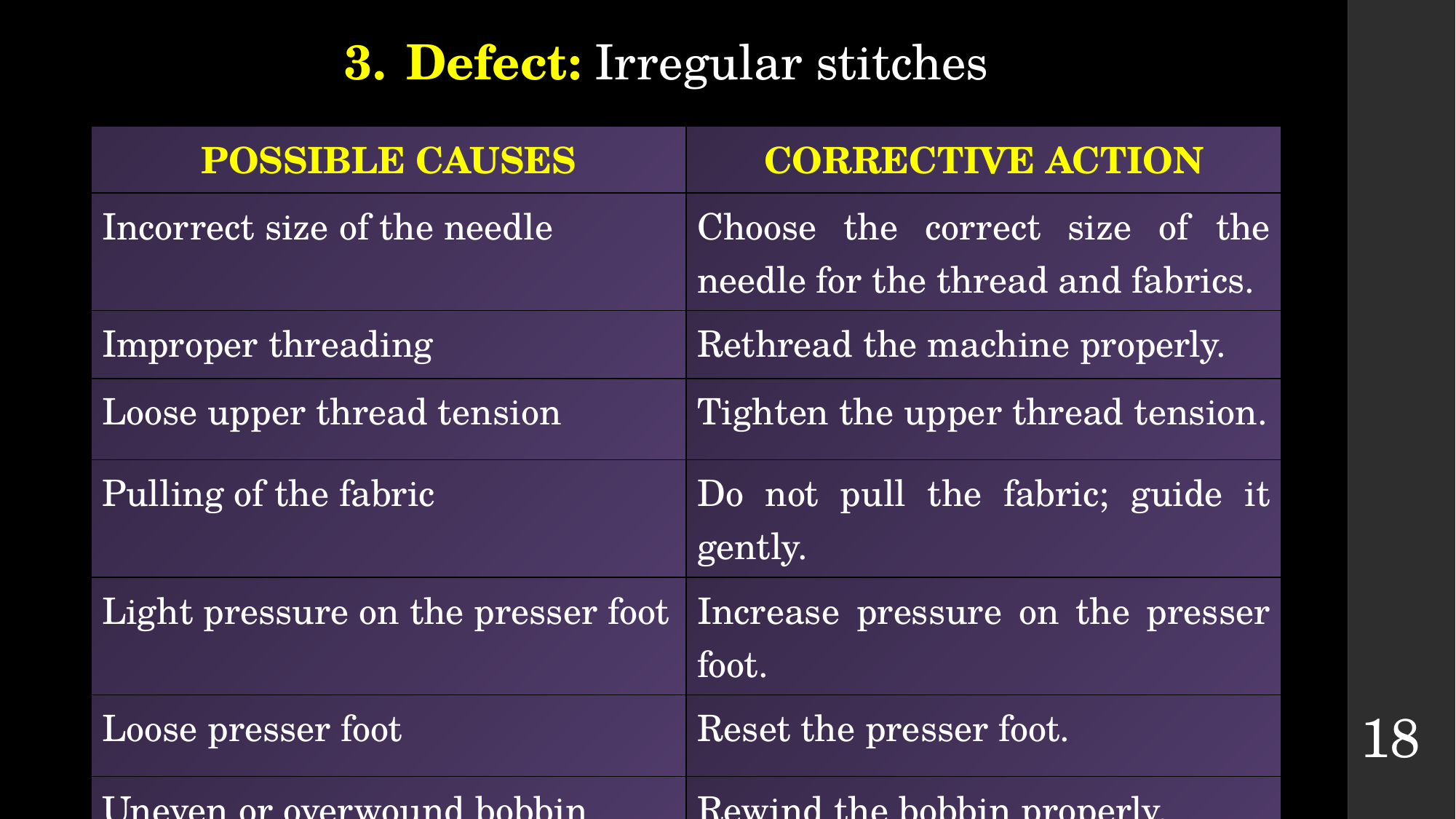

# Defect: Irregular stitches
| POSSIBLE CAUSES | CORRECTIVE ACTION |
| --- | --- |
| Incorrect size of the needle | Choose the correct size of the needle for the thread and fabrics. |
| Improper threading | Rethread the machine properly. |
| Loose upper thread tension | Tighten the upper thread tension. |
| Pulling of the fabric | Do not pull the fabric; guide it gently. |
| Light pressure on the presser foot | Increase pressure on the presser foot. |
| Loose presser foot | Reset the presser foot. |
| Uneven or overwound bobbin | Rewind the bobbin properly. |
18